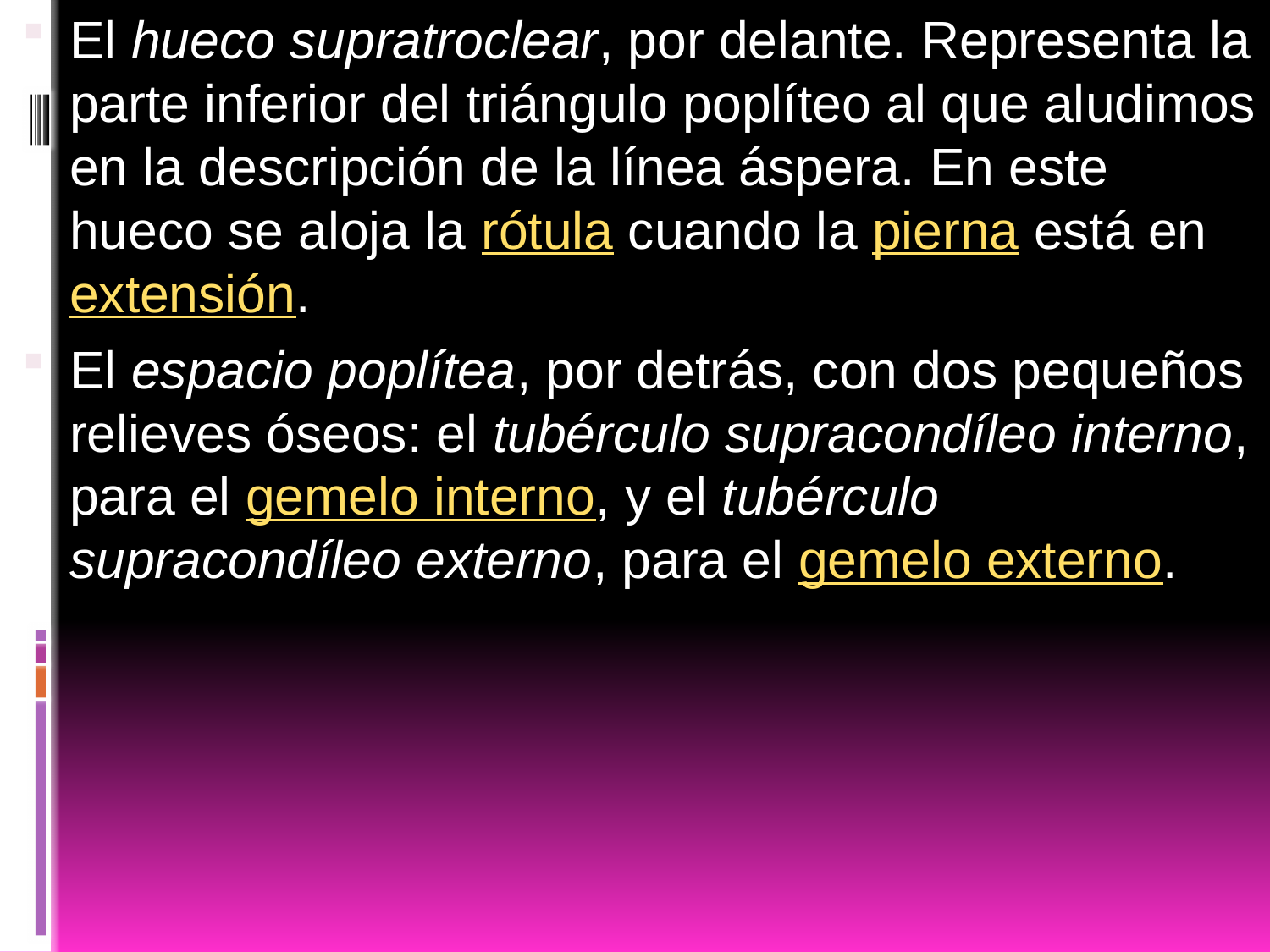

El hueco supratroclear, por delante. Representa la parte inferior del triángulo poplíteo al que aludimos en la descripción de la línea áspera. En este hueco se aloja la rótula cuando la pierna está en extensión.
El espacio poplítea, por detrás, con dos pequeños relieves óseos: el tubérculo supracondíleo interno, para el gemelo interno, y el tubérculo supracondíleo externo, para el gemelo externo.